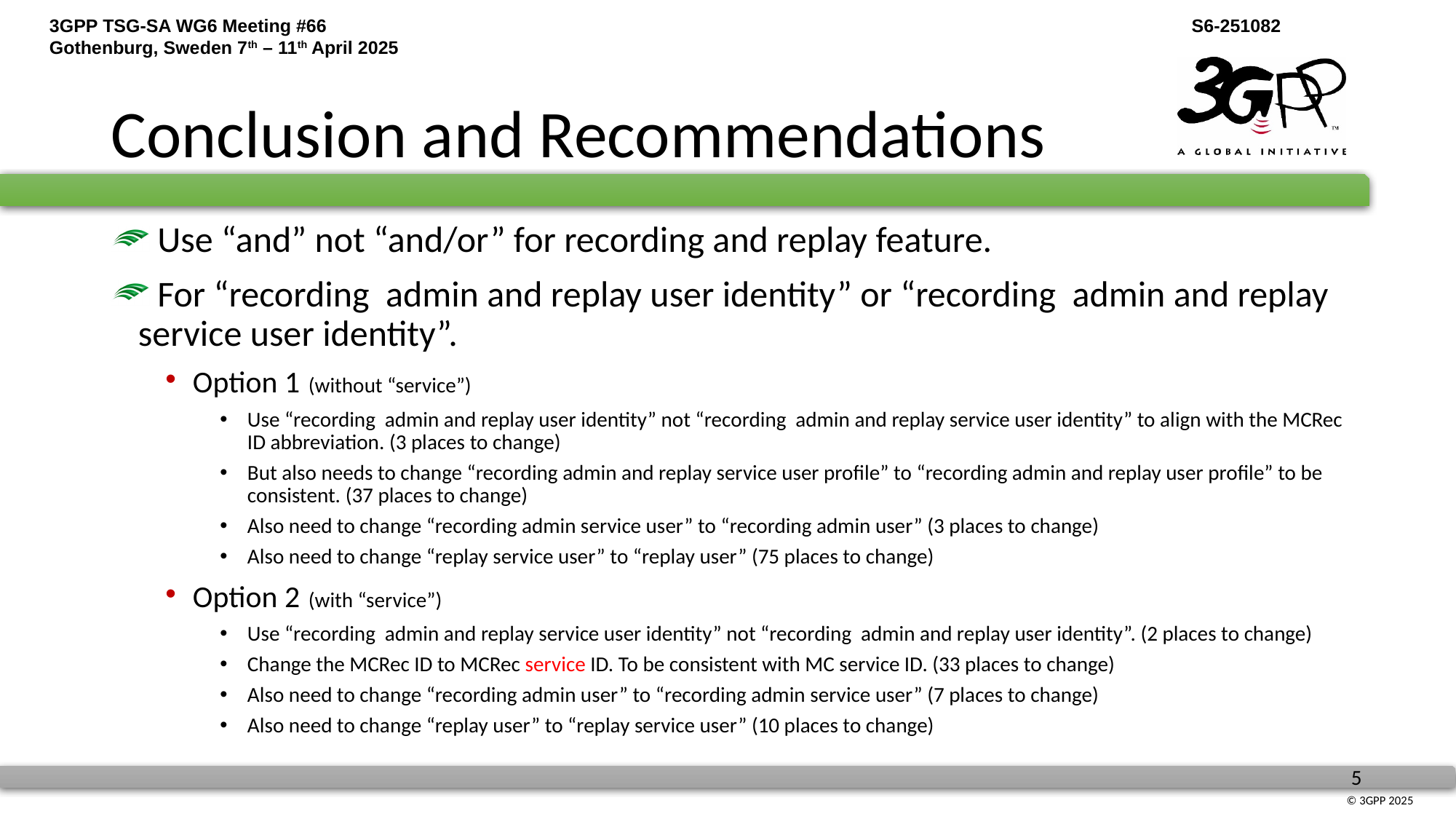

# Conclusion and Recommendations
 Use “and” not “and/or” for recording and replay feature.
 For “recording  admin and replay user identity” or “recording  admin and replay service user identity”.
Option 1 (without “service”)
Use “recording  admin and replay user identity” not “recording  admin and replay service user identity” to align with the MCRec ID abbreviation. (3 places to change)
But also needs to change “recording admin and replay service user profile” to “recording admin and replay user profile” to be consistent. (37 places to change)
Also need to change “recording admin service user” to “recording admin user” (3 places to change)
Also need to change “replay service user” to “replay user” (75 places to change)
Option 2 (with “service”)
Use “recording  admin and replay service user identity” not “recording  admin and replay user identity”. (2 places to change)
Change the MCRec ID to MCRec service ID. To be consistent with MC service ID. (33 places to change)
Also need to change “recording admin user” to “recording admin service user” (7 places to change)
Also need to change “replay user” to “replay service user” (10 places to change)